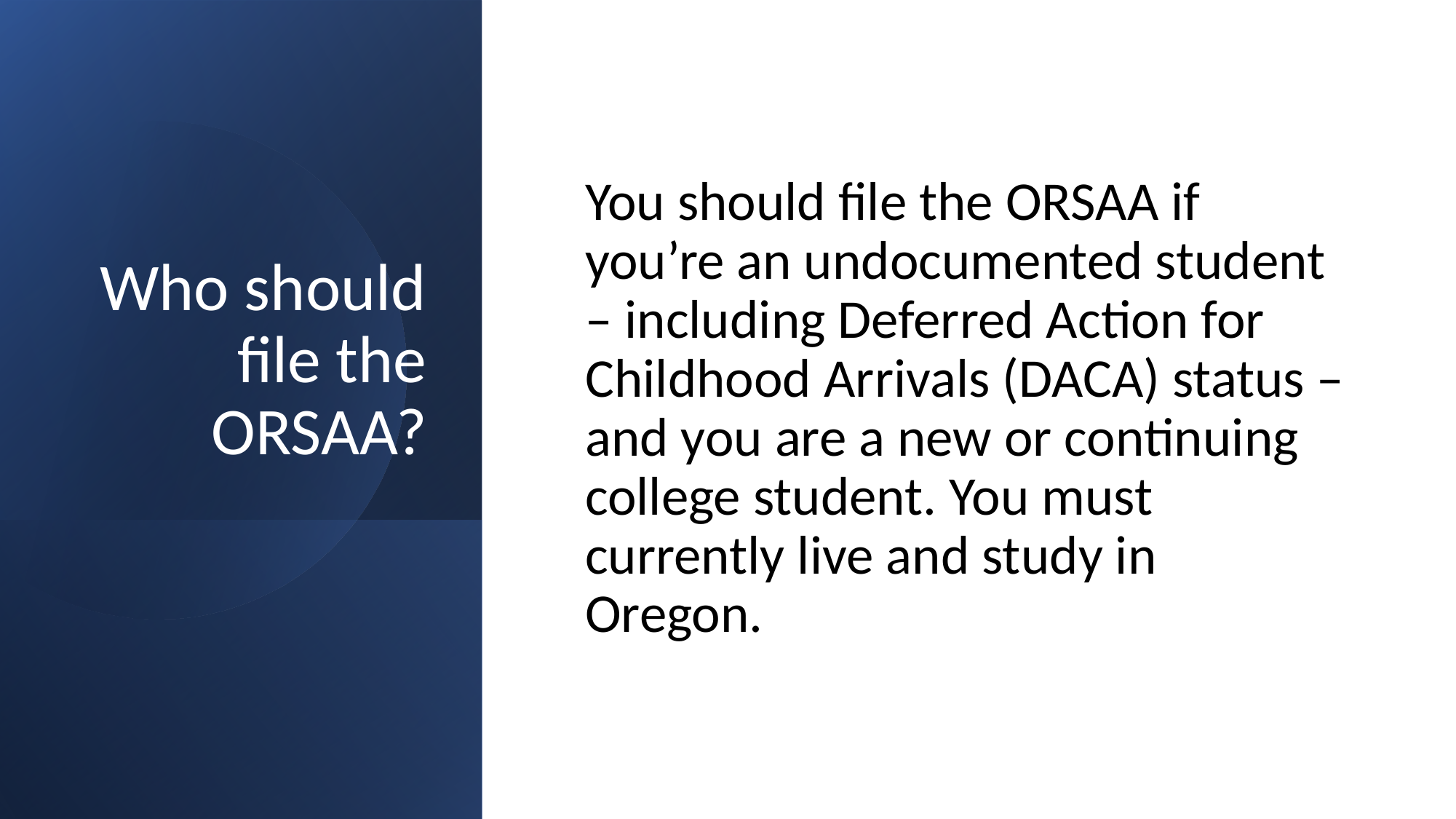

# Who should file the ORSAA?
You should file the ORSAA if you’re an undocumented student – including Deferred Action for Childhood Arrivals (DACA) status – and you are a new or continuing college student. You must currently live and study in Oregon.